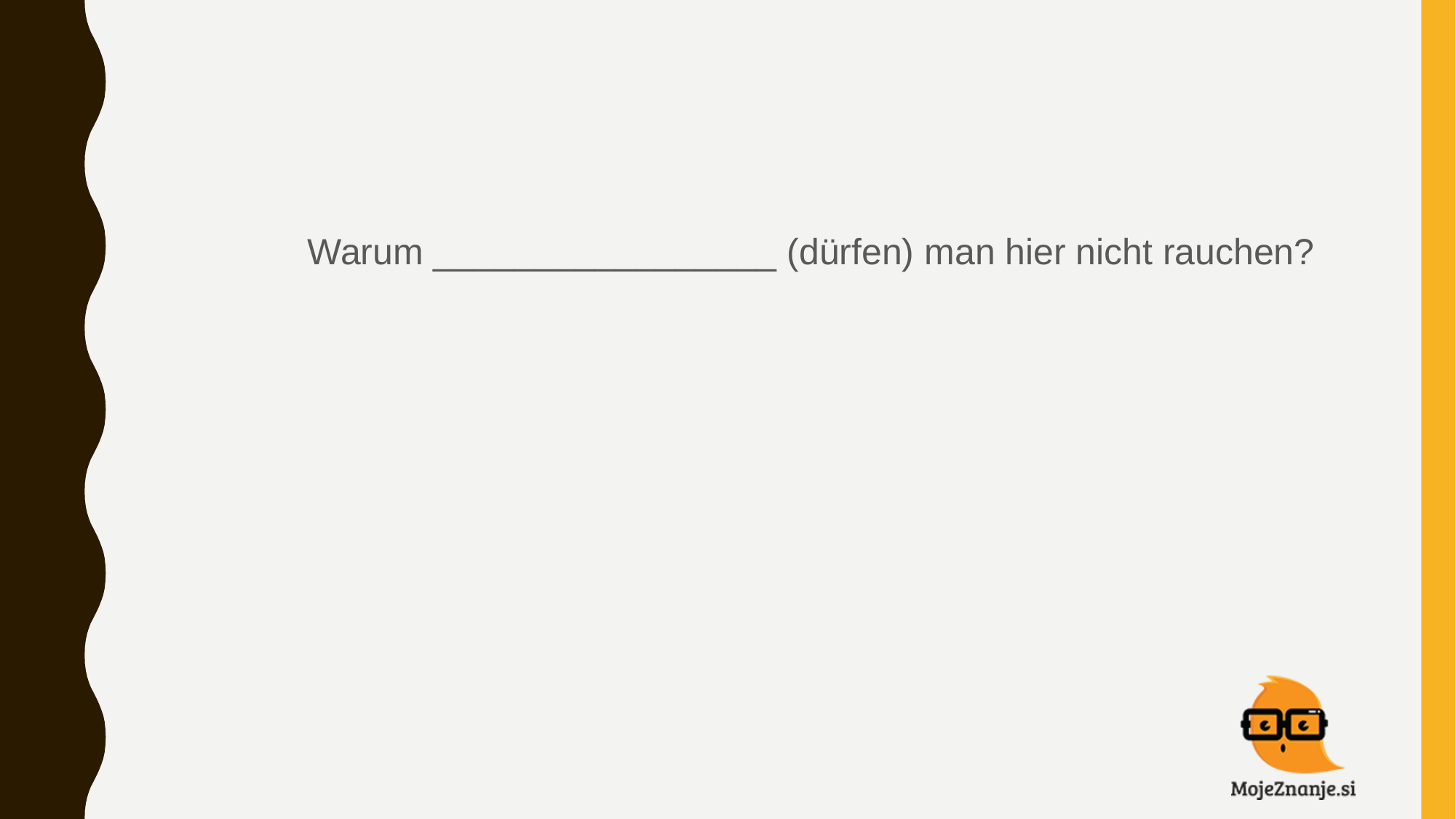

#

	Warum _________________ (dürfen) man hier nicht rauchen?